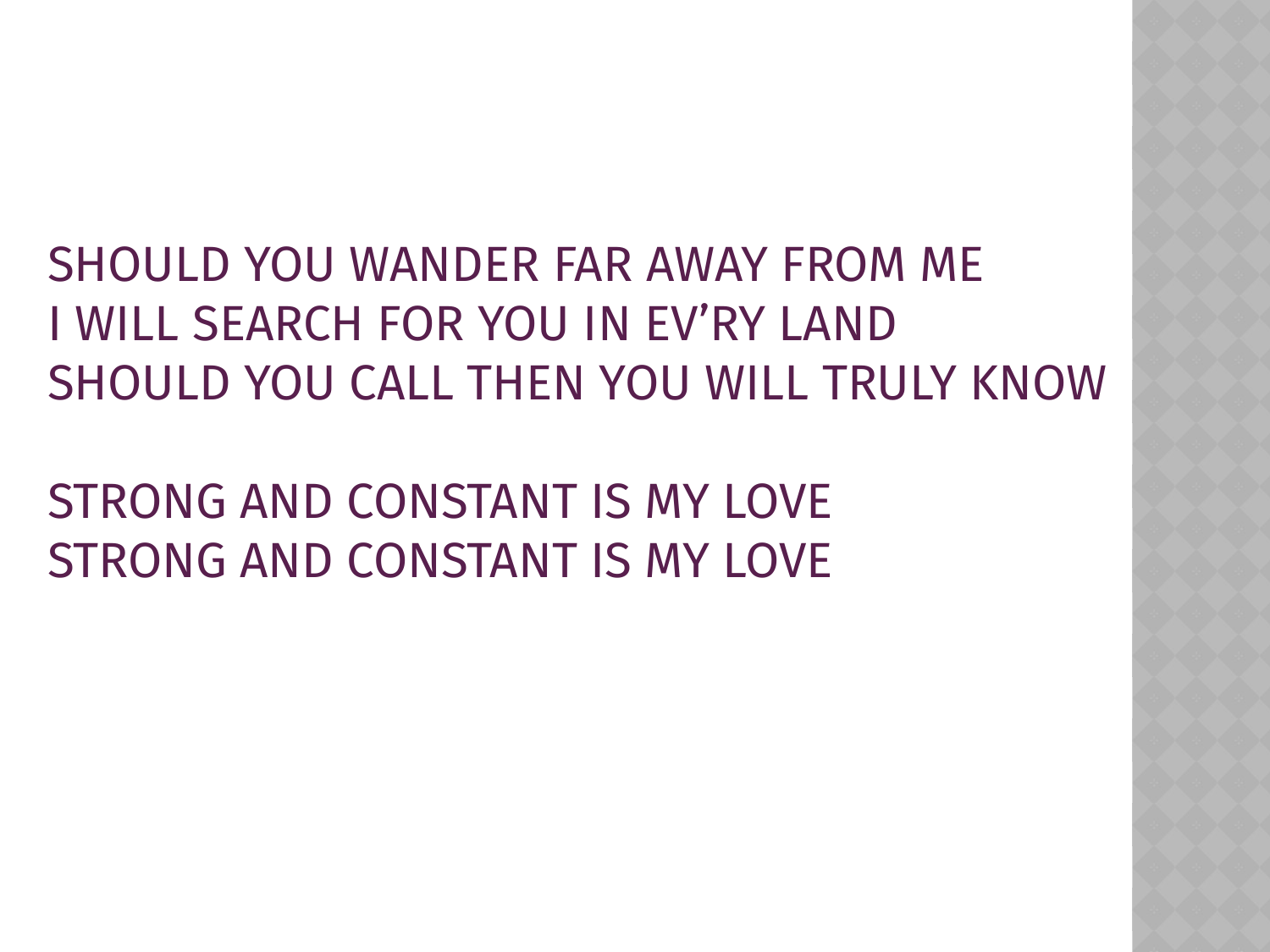

SHOULD YOU WANDER FAR AWAY FROM ME
I WILL SEARCH FOR YOU IN EV’RY LAND
SHOULD YOU CALL THEN YOU WILL TRULY KNOW
STRONG AND CONSTANT IS MY LOVE
STRONG AND CONSTANT IS MY LOVE